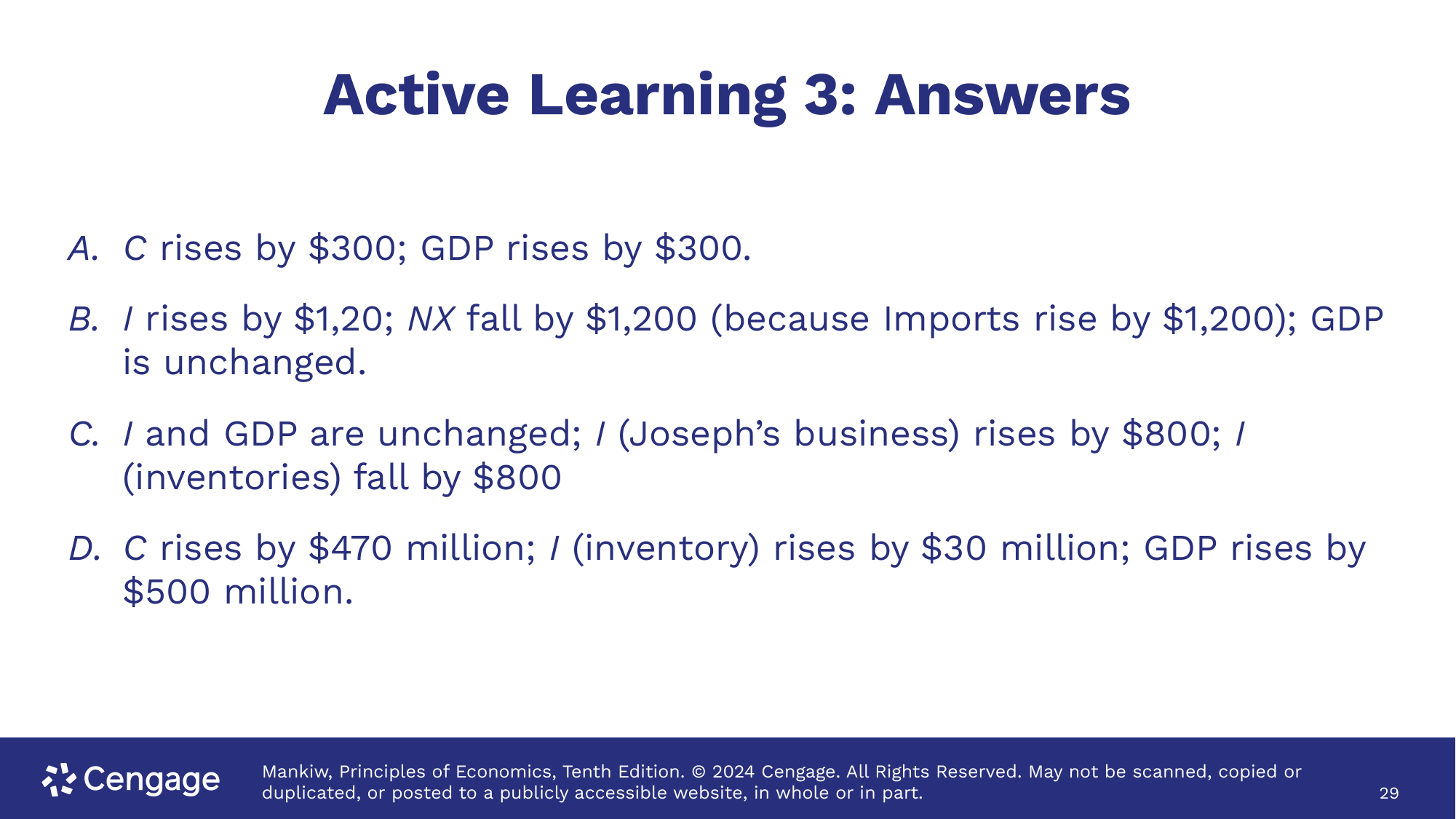

# Active Learning 3: Answers
C rises by $300; GDP rises by $300.
I rises by $1,20; NX fall by $1,200 (because Imports rise by $1,200); GDP is unchanged.
I and GDP are unchanged; I (Joseph’s business) rises by $800; I (inventories) fall by $800
C rises by $470 million; I (inventory) rises by $30 million; GDP rises by $500 million.